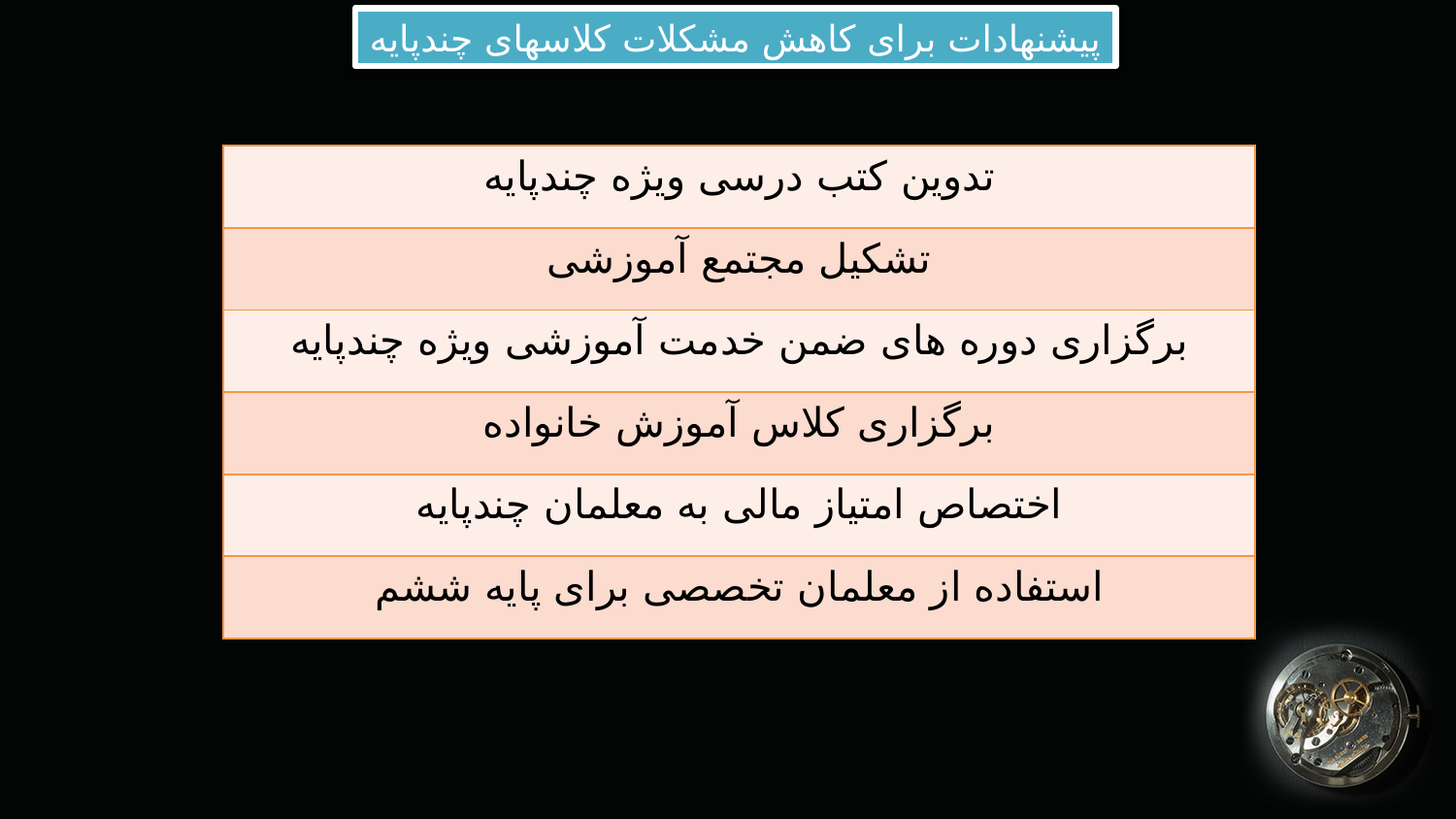

پیشنهادات برای کاهش مشکلات کلاسهای چندپایه
| تدوین کتب درسی ویژه چندپایه |
| --- |
| تشکیل مجتمع آموزشی |
| برگزاری دوره های ضمن خدمت آموزشی ویژه چندپایه |
| برگزاری کلاس آموزش خانواده |
| اختصاص امتیاز مالی به معلمان چندپایه |
| استفاده از معلمان تخصصی برای پایه ششم |